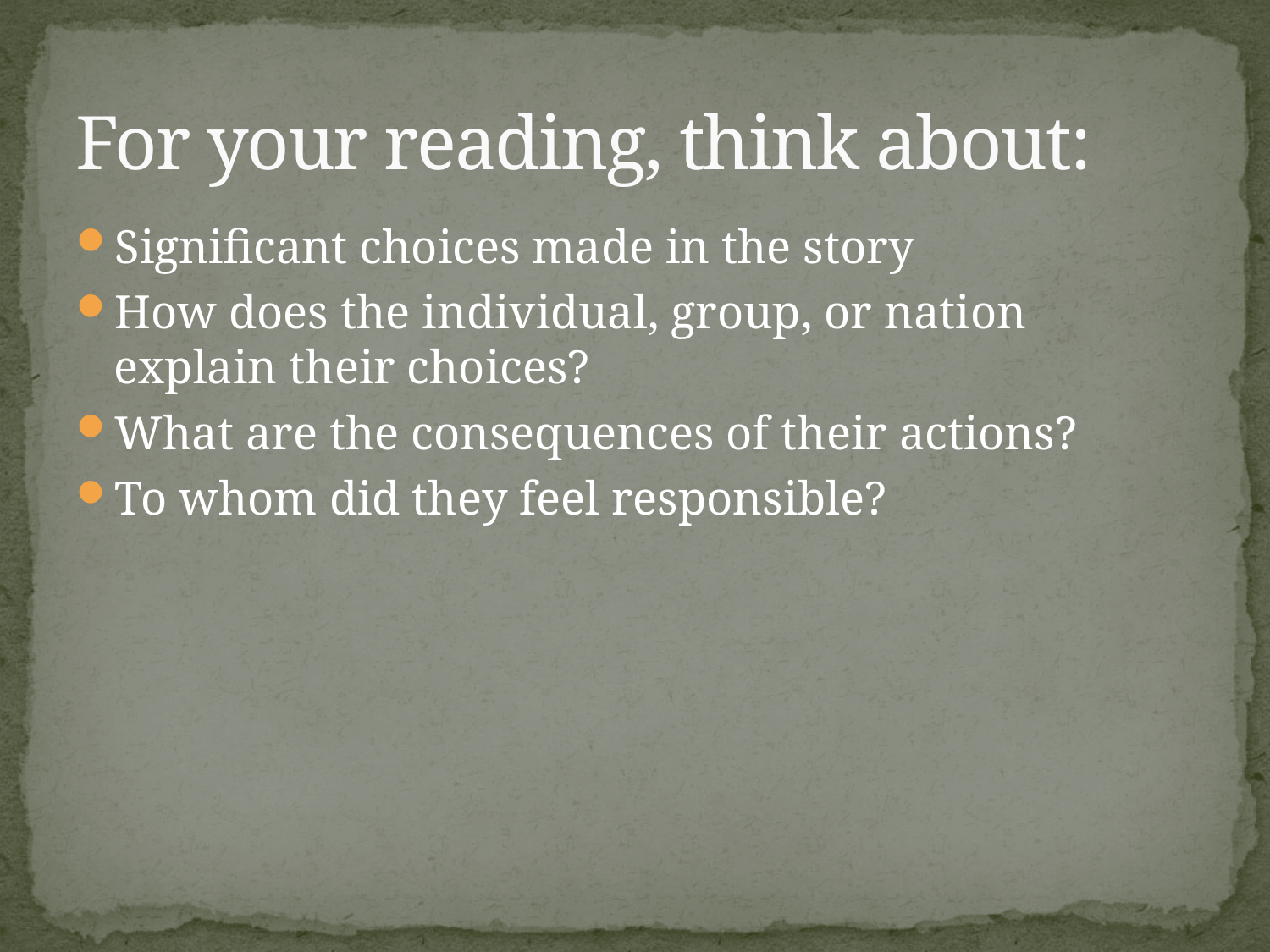

# For your reading, think about:
Significant choices made in the story
How does the individual, group, or nation explain their choices?
What are the consequences of their actions?
To whom did they feel responsible?